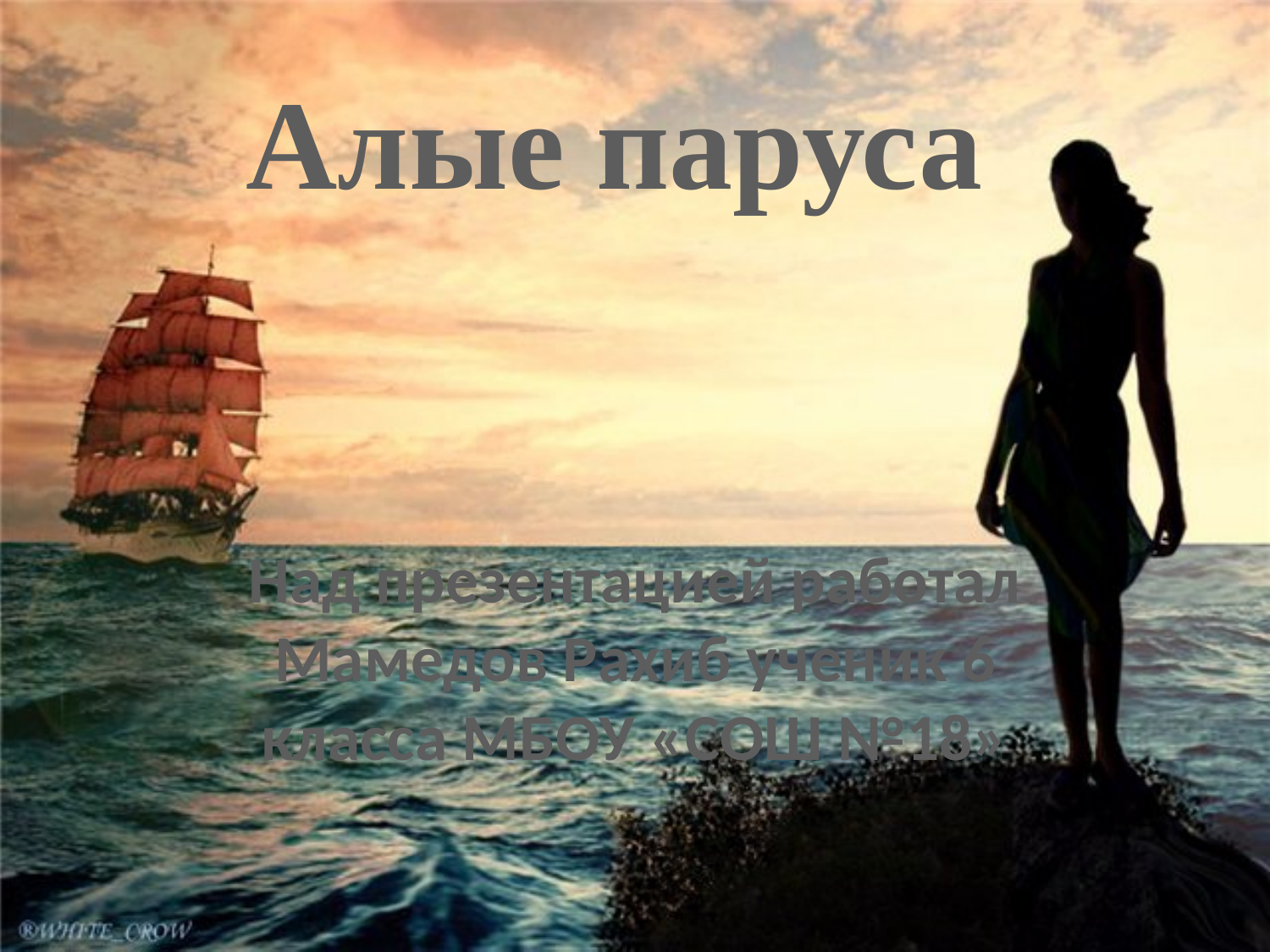

# Алые паруса

Над презентацией работал Мамедов Рахиб ученик 6 класса МБОУ «СОШ №18»